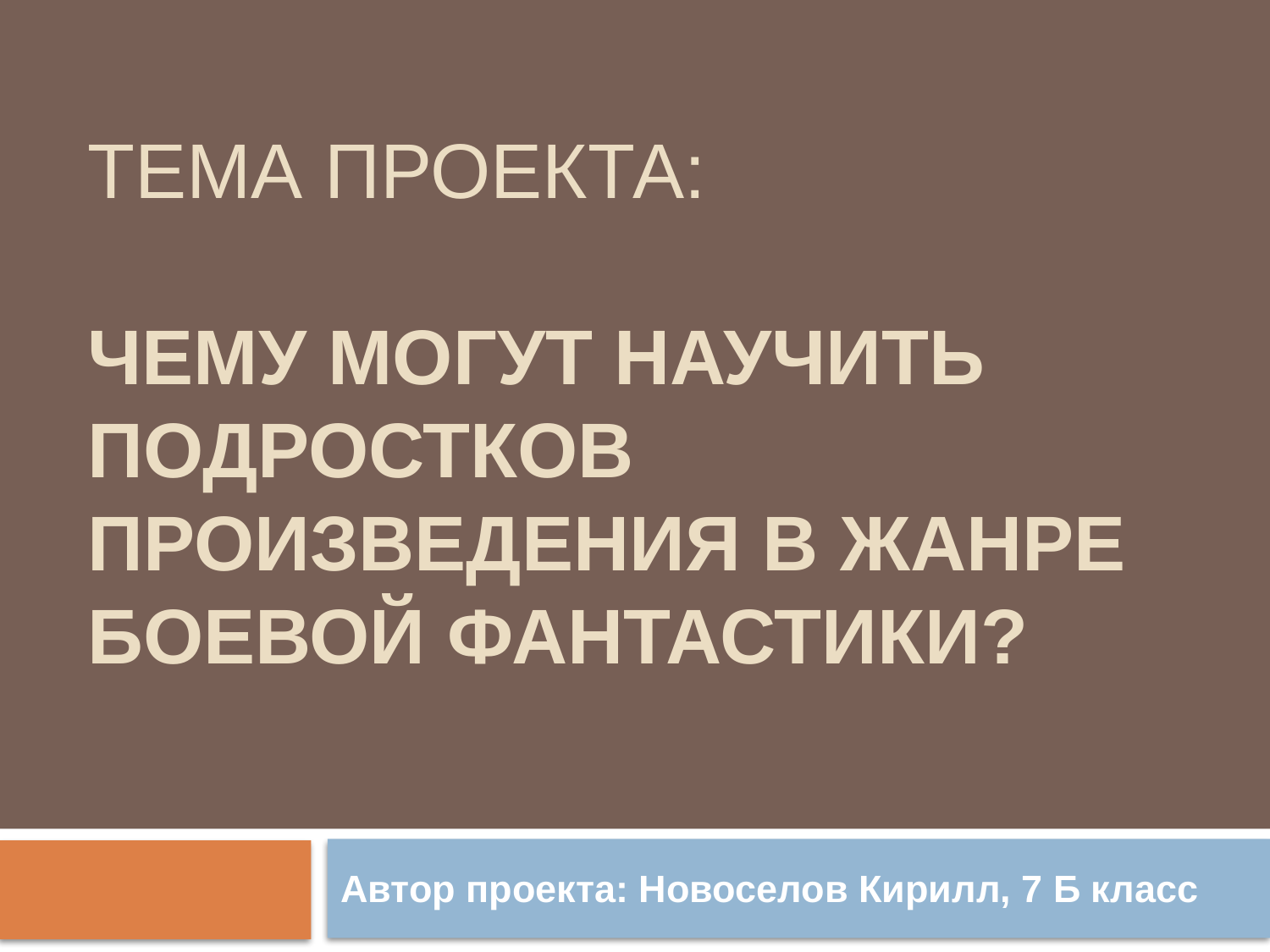

# Тема Проекта: Чему могут научить подростков произведения в жанре боевой фантастики?
Автор проекта: Новоселов Кирилл, 7 Б класс